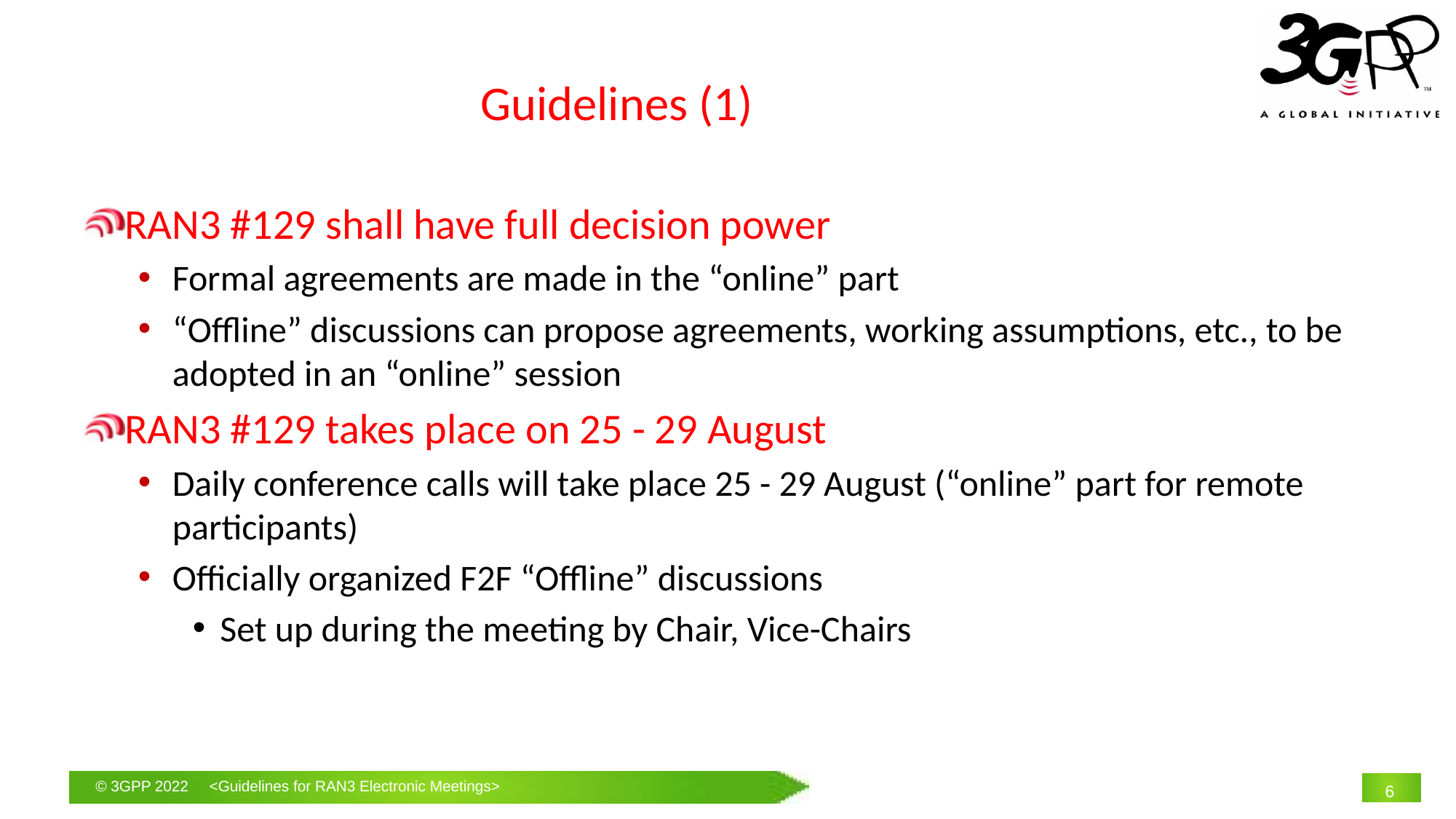

# Guidelines (1)
RAN3 #129 shall have full decision power
Formal agreements are made in the “online” part
“Offline” discussions can propose agreements, working assumptions, etc., to be adopted in an “online” session
RAN3 #129 takes place on 25 - 29 August
Daily conference calls will take place 25 - 29 August (“online” part for remote participants)
Officially organized F2F “Offline” discussions
Set up during the meeting by Chair, Vice-Chairs
6